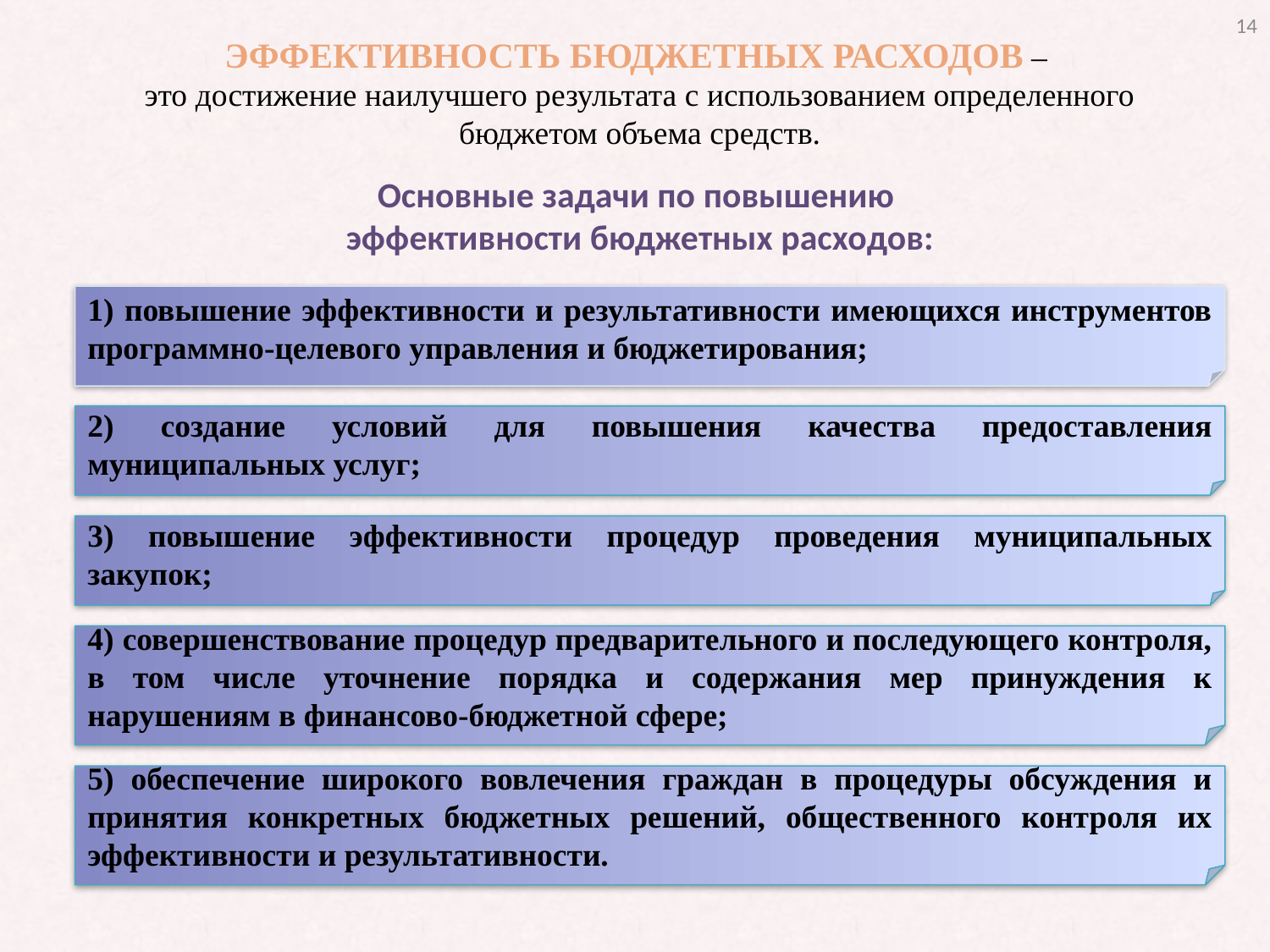

14
Эффективность бюджетных расходов –
это достижение наилучшего результата с использованием определенного бюджетом объема средств.
Основные задачи по повышению
эффективности бюджетных расходов:

1) повышение эффективности и результативности имеющихся инструментов программно-целевого управления и бюджетирования;

2) создание условий для повышения качества предоставления муниципальных услуг;

3) повышение эффективности процедур проведения муниципальных закупок;

4) совершенствование процедур предварительного и последующего контроля, в том числе уточнение порядка и содержания мер принуждения к нарушениям в финансово-бюджетной сфере;

5) обеспечение широкого вовлечения граждан в процедуры обсуждения и принятия конкретных бюджетных решений, общественного контроля их эффективности и результативности.